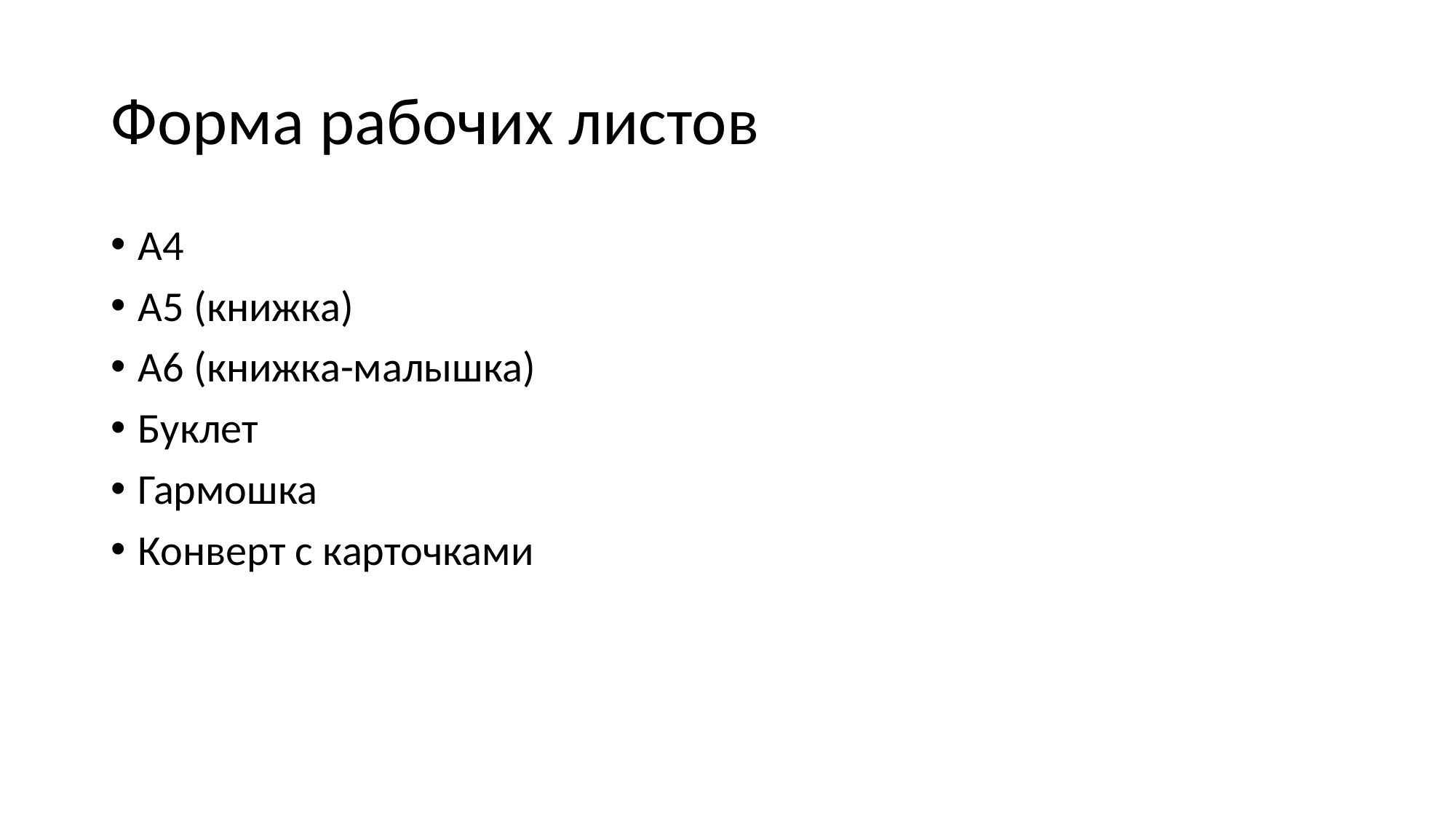

# Форма рабочих листов
А4
А5 (книжка)
А6 (книжка-малышка)
Буклет
Гармошка
Конверт с карточками